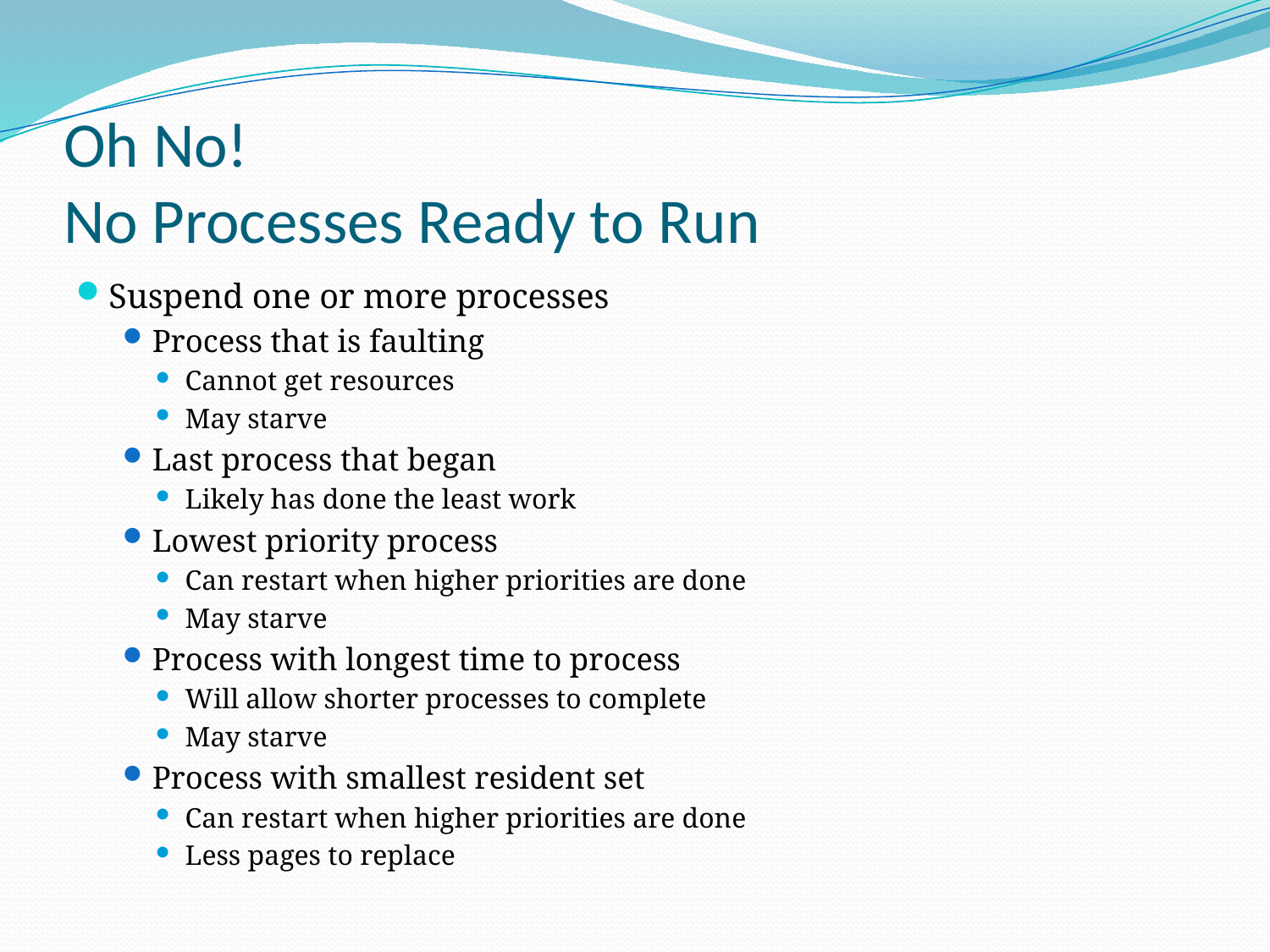

# Oh No! No Processes Ready to Run
Suspend one or more processes
Process that is faulting
Cannot get resources
May starve
Last process that began
Likely has done the least work
Lowest priority process
Can restart when higher priorities are done
May starve
Process with longest time to process
Will allow shorter processes to complete
May starve
Process with smallest resident set
Can restart when higher priorities are done
Less pages to replace